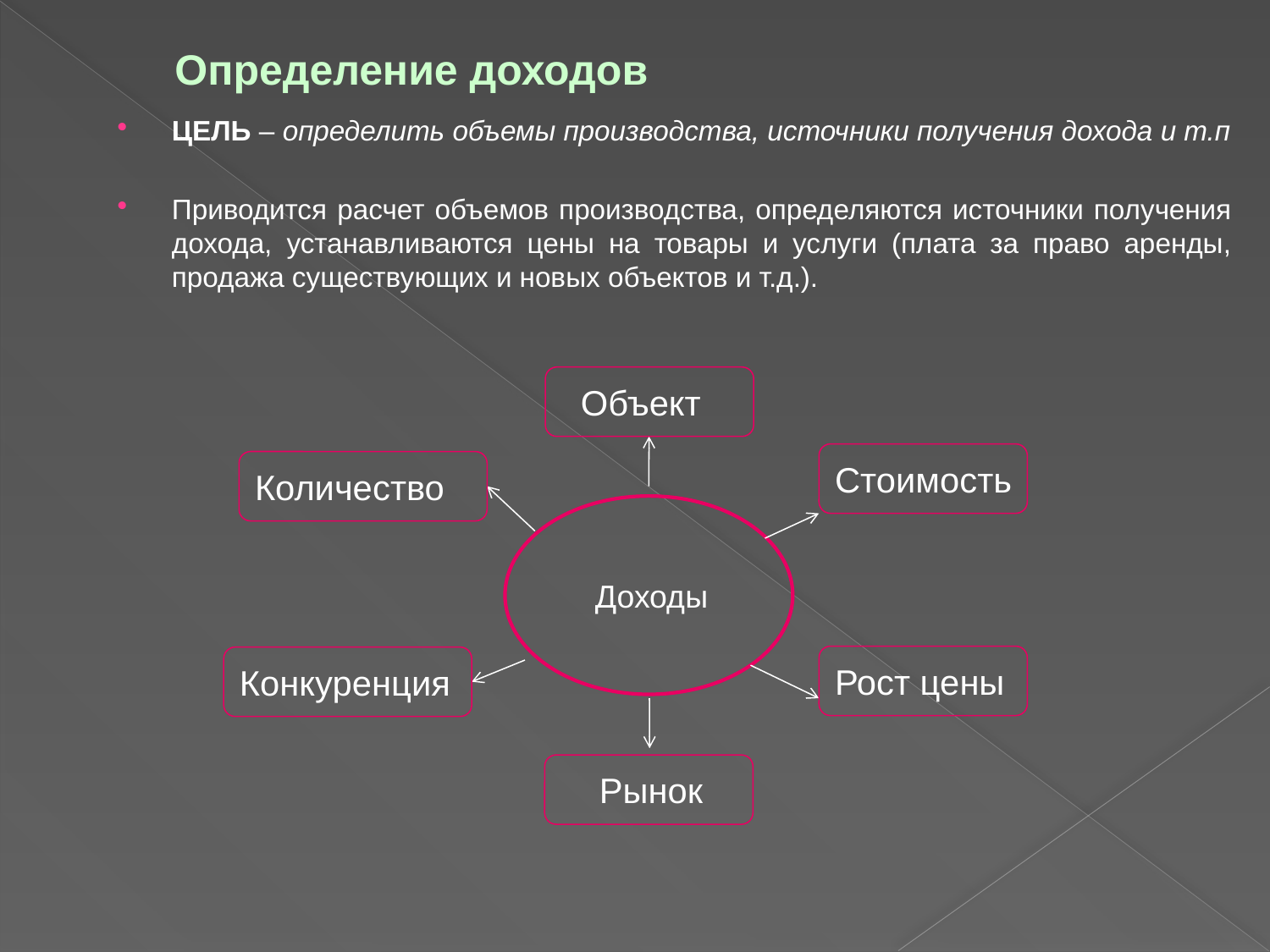

# Определение доходов
ЦЕЛЬ – определить объемы производства, источники получения дохода и т.п

Приводится расчет объемов производства, определяются источники получения дохода, устанавливаются цены на товары и услуги (плата за право аренды, продажа существующих и новых объектов и т.д.).
  Объект
Стоимость
Количество
    Доходы
Рост цены
Конкуренция
    Рынок